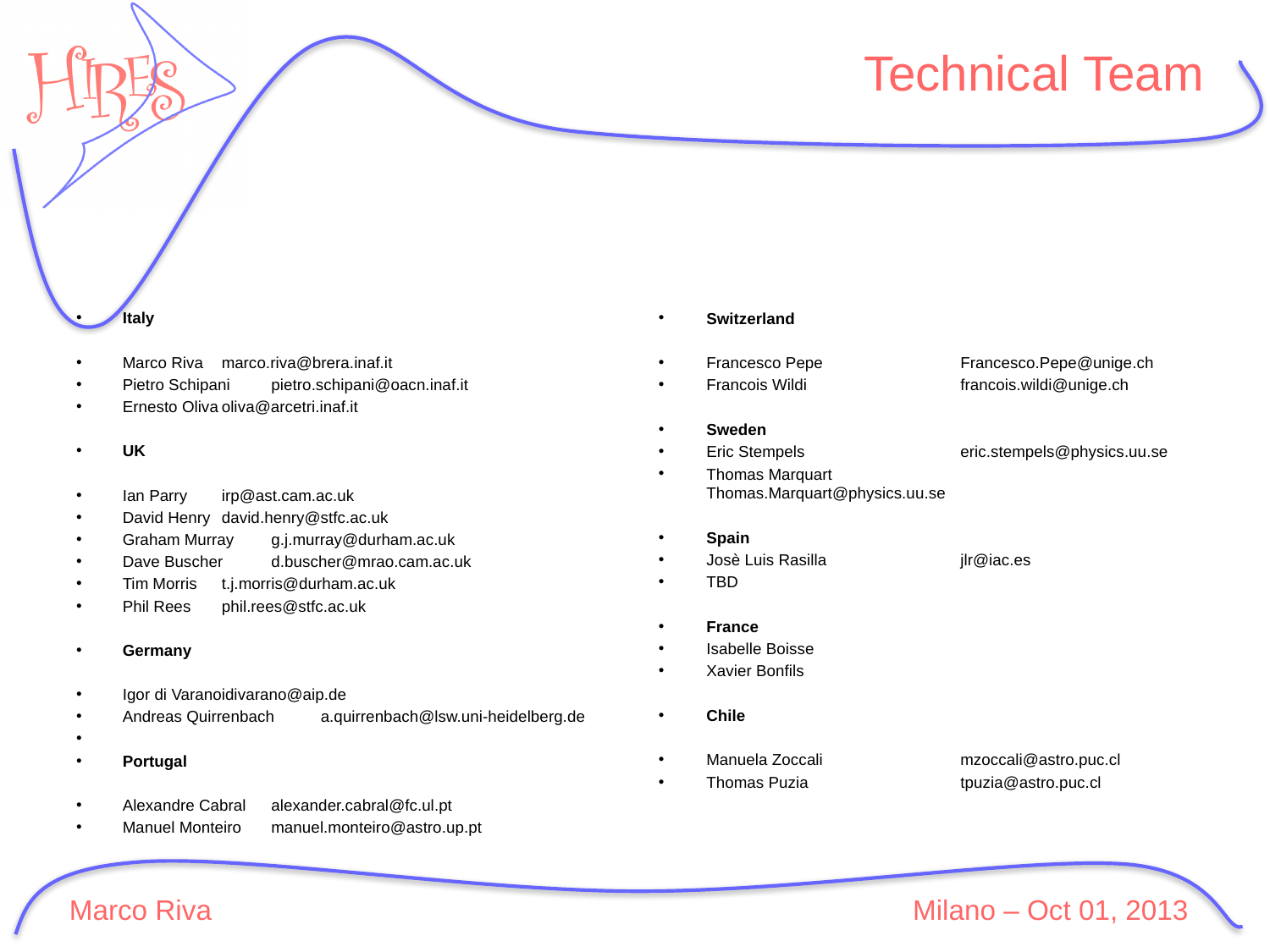

# Technical Team
Italy

Marco Riva		marco.riva@brera.inaf.it
Pietro Schipani		pietro.schipani@oacn.inaf.it
Ernesto Oliva		oliva@arcetri.inaf.it

UK

Ian Parry			irp@ast.cam.ac.uk
David Henry		david.henry@stfc.ac.uk
Graham Murray		g.j.murray@durham.ac.uk
Dave Buscher		d.buscher@mrao.cam.ac.uk
Tim Morris			t.j.morris@durham.ac.uk
Phil Rees			phil.rees@stfc.ac.uk

Germany

Igor di Varano		idivarano@aip.de
Andreas Quirrenbach	a.quirrenbach@lsw.uni-heidelberg.de

Portugal

Alexandre Cabral		alexander.cabral@fc.ul.pt
Manuel Monteiro		manuel.monteiro@astro.up.pt

Switzerland

Francesco Pepe		Francesco.Pepe@unige.ch
Francois Wildi		francois.wildi@unige.ch

Sweden
Eric Stempels		eric.stempels@physics.uu.se
Thomas Marquart		Thomas.Marquart@physics.uu.se

Spain
Josè Luis Rasilla		jlr@iac.es
TBD

France
Isabelle Boisse
Xavier Bonfils

Chile

Manuela Zoccali		mzoccali@astro.puc.cl
Thomas Puzia		tpuzia@astro.puc.cl